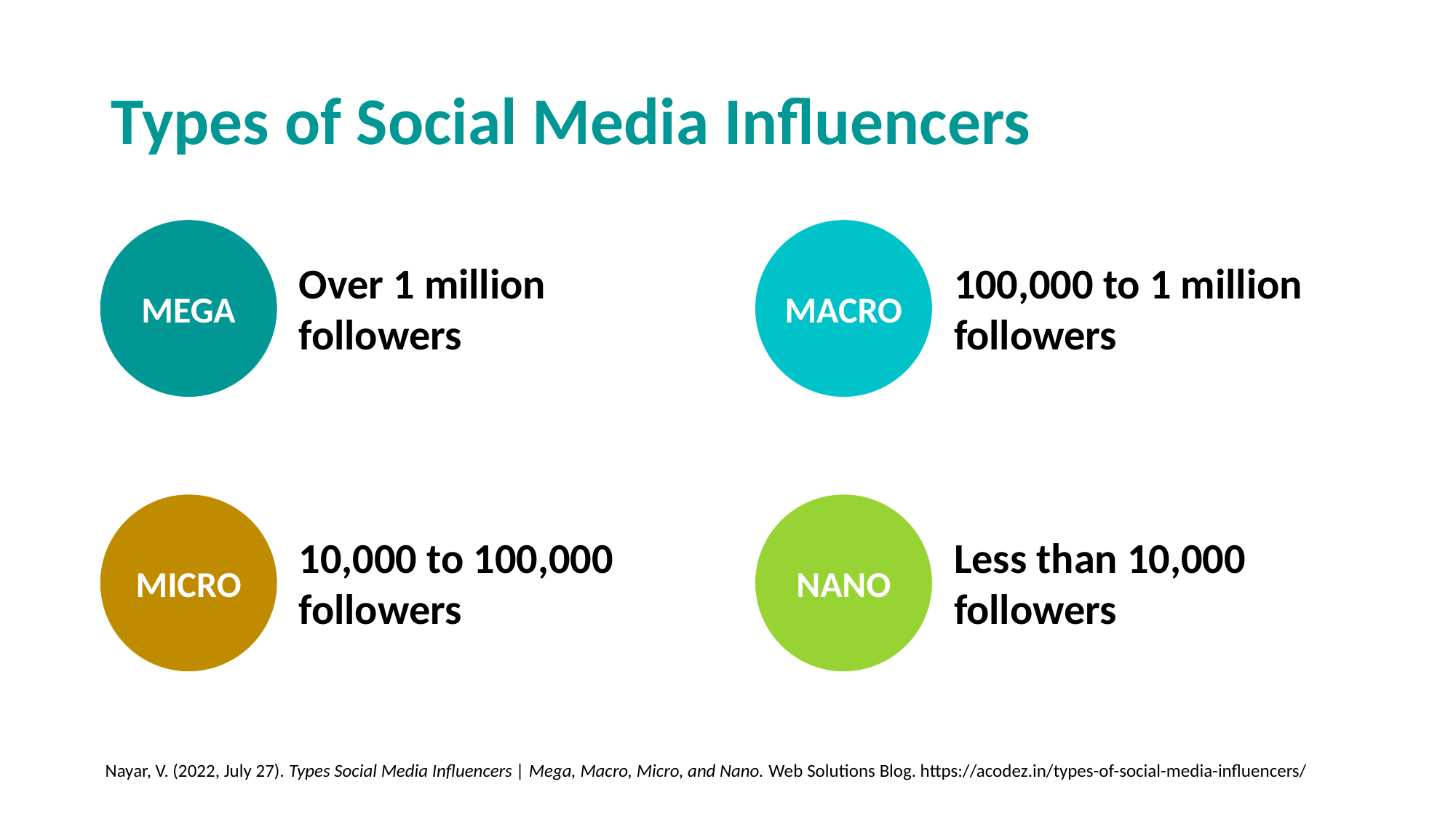

# Types of Social Media Influencers
MEGA
MACRO
Over 1 million followers
100,000 to 1 million
followers
MICRO
NANO
10,000 to 100,000 followers
Less than 10,000 followers
Nayar, V. (2022, July 27). Types Social Media Influencers | Mega, Macro, Micro, and Nano. Web Solutions Blog. https://acodez.in/types-of-social-media-influencers/